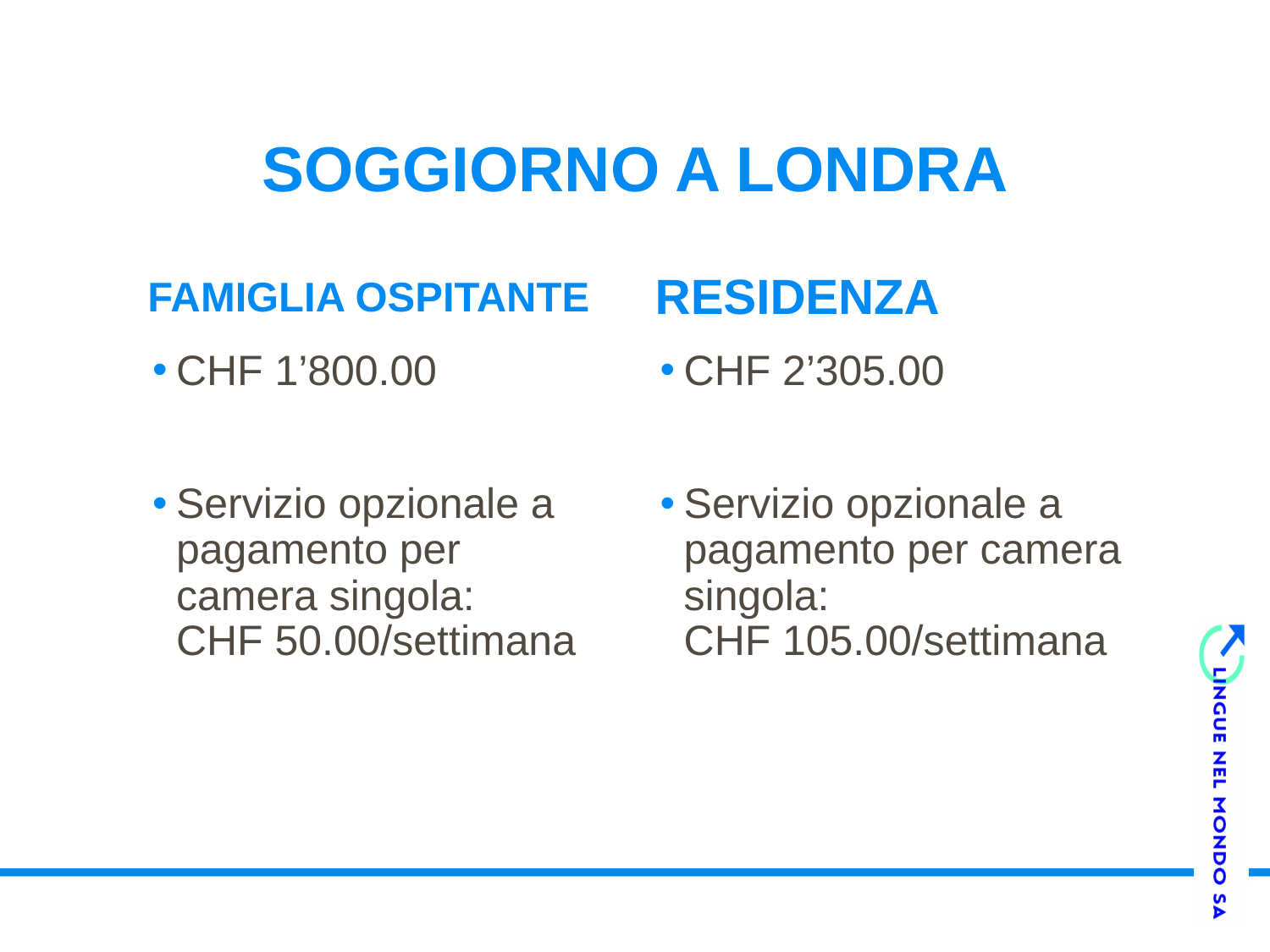

# Soggiorno a londra
Famiglia ospitante
residenza
CHF 1’800.00
Servizio opzionale a pagamento per
camera singola:
CHF 50.00/settimana
CHF 2’305.00
Servizio opzionale a pagamento per camera singola:
CHF 105.00/settimana